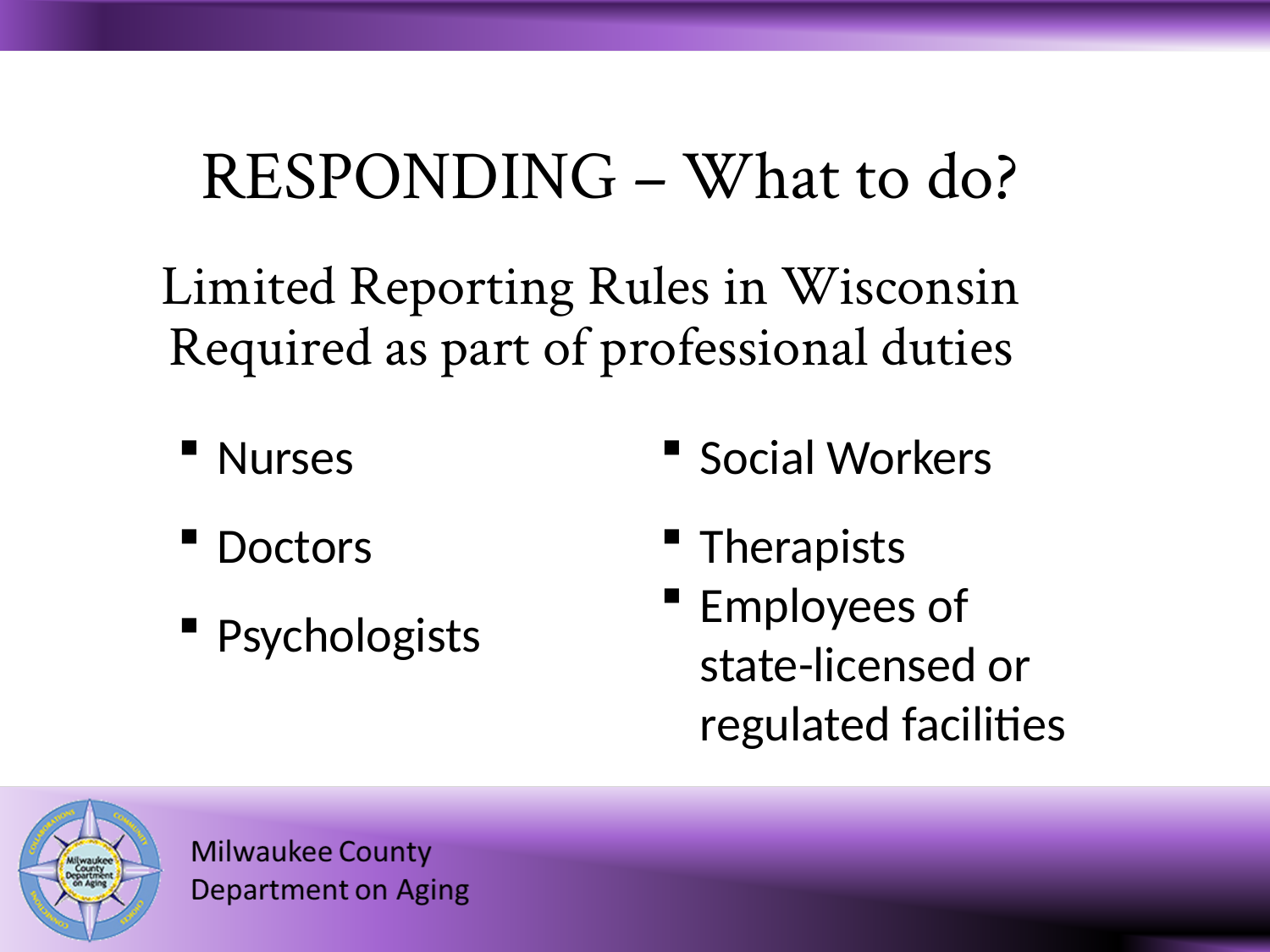

# RESPONDING – What to do?
Limited Reporting Rules in Wisconsin Required as part of professional duties
Nurses
Doctors
Psychologists
Social Workers
Therapists
Employees of state-licensed or regulated facilities